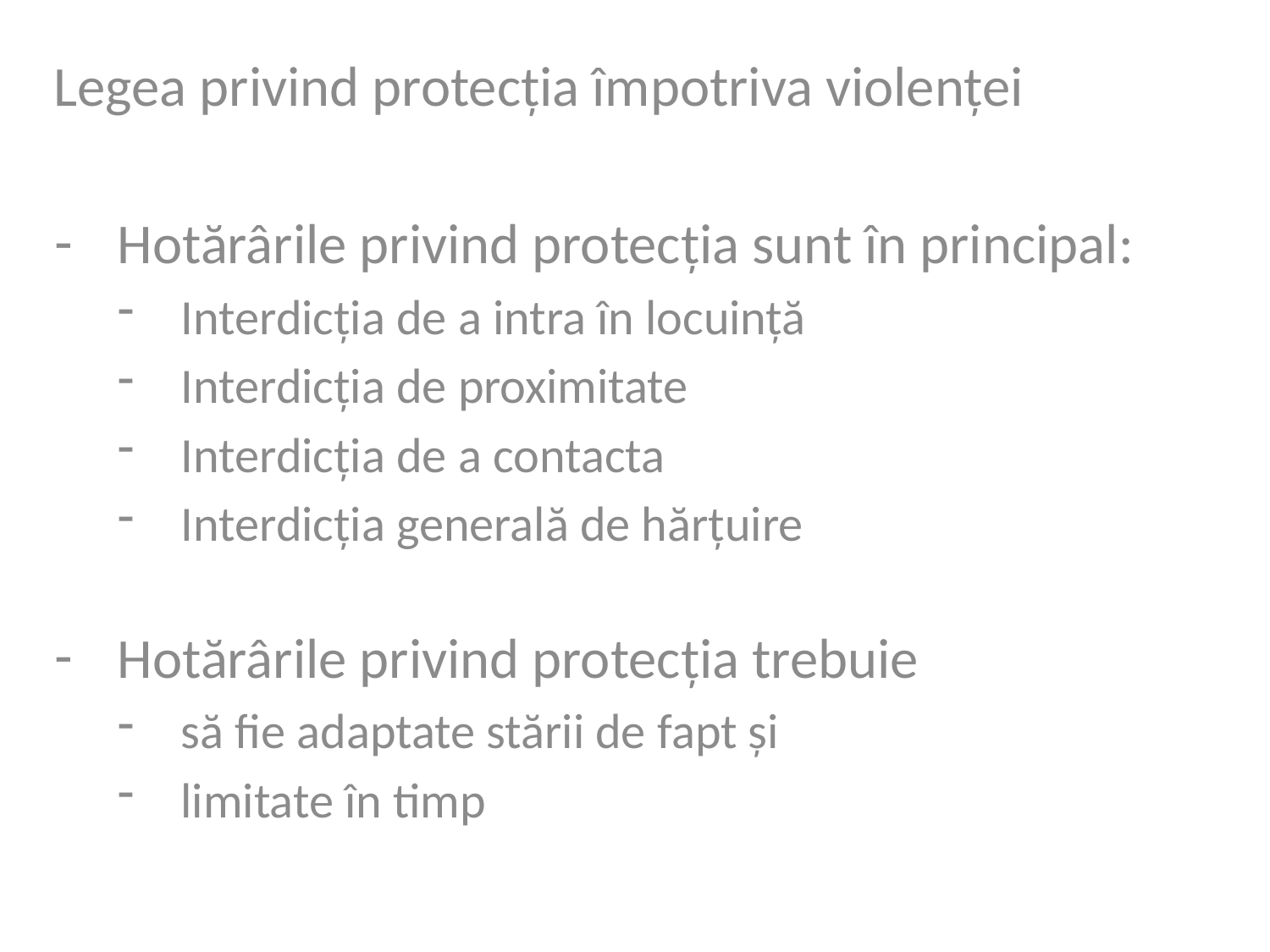

Legea privind protecția împotriva violenței

Hotărârile privind protecția sunt în principal:
Interdicția de a intra în locuință
Interdicția de proximitate
Interdicția de a contacta
Interdicția generală de hărțuire
Hotărârile privind protecția trebuie
să fie adaptate stării de fapt și
limitate în timp